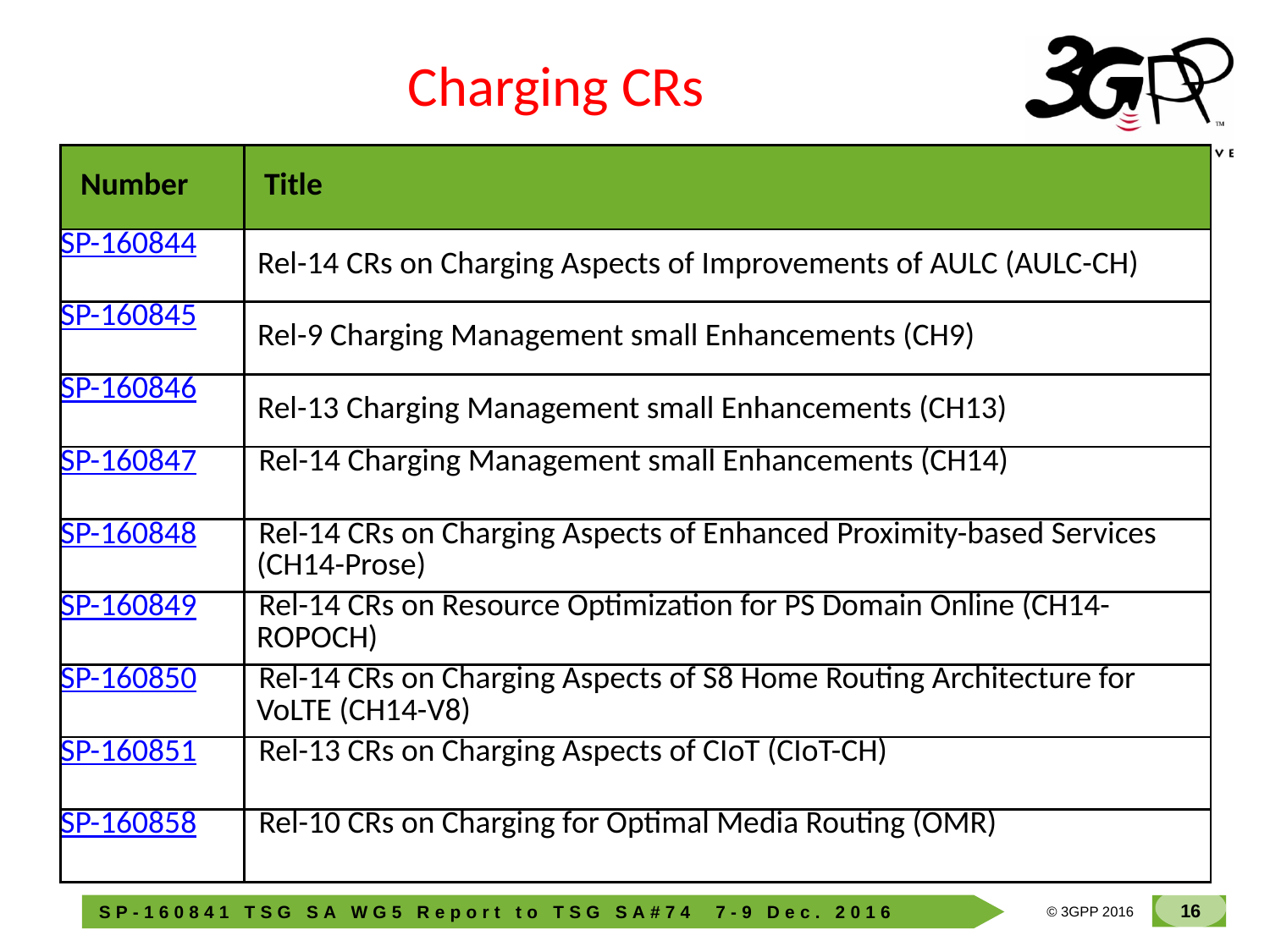

Charging CRs
| Number | Title |
| --- | --- |
| SP-160844 | Rel-14 CRs on Charging Aspects of Improvements of AULC (AULC-CH) |
| SP-160845 | Rel-9 Charging Management small Enhancements (CH9) |
| SP-160846 | Rel-13 Charging Management small Enhancements (CH13) |
| SP-160847 | Rel-14 Charging Management small Enhancements (CH14) |
| SP-160848 | Rel-14 CRs on Charging Aspects of Enhanced Proximity-based Services (CH14-Prose) |
| SP-160849 | Rel-14 CRs on Resource Optimization for PS Domain Online (CH14-ROPOCH) |
| SP-160850 | Rel-14 CRs on Charging Aspects of S8 Home Routing Architecture for VoLTE (CH14-V8) |
| SP-160851 | Rel-13 CRs on Charging Aspects of CIoT (CIoT-CH) |
| SP-160858 | Rel-10 CRs on Charging for Optimal Media Routing (OMR) |